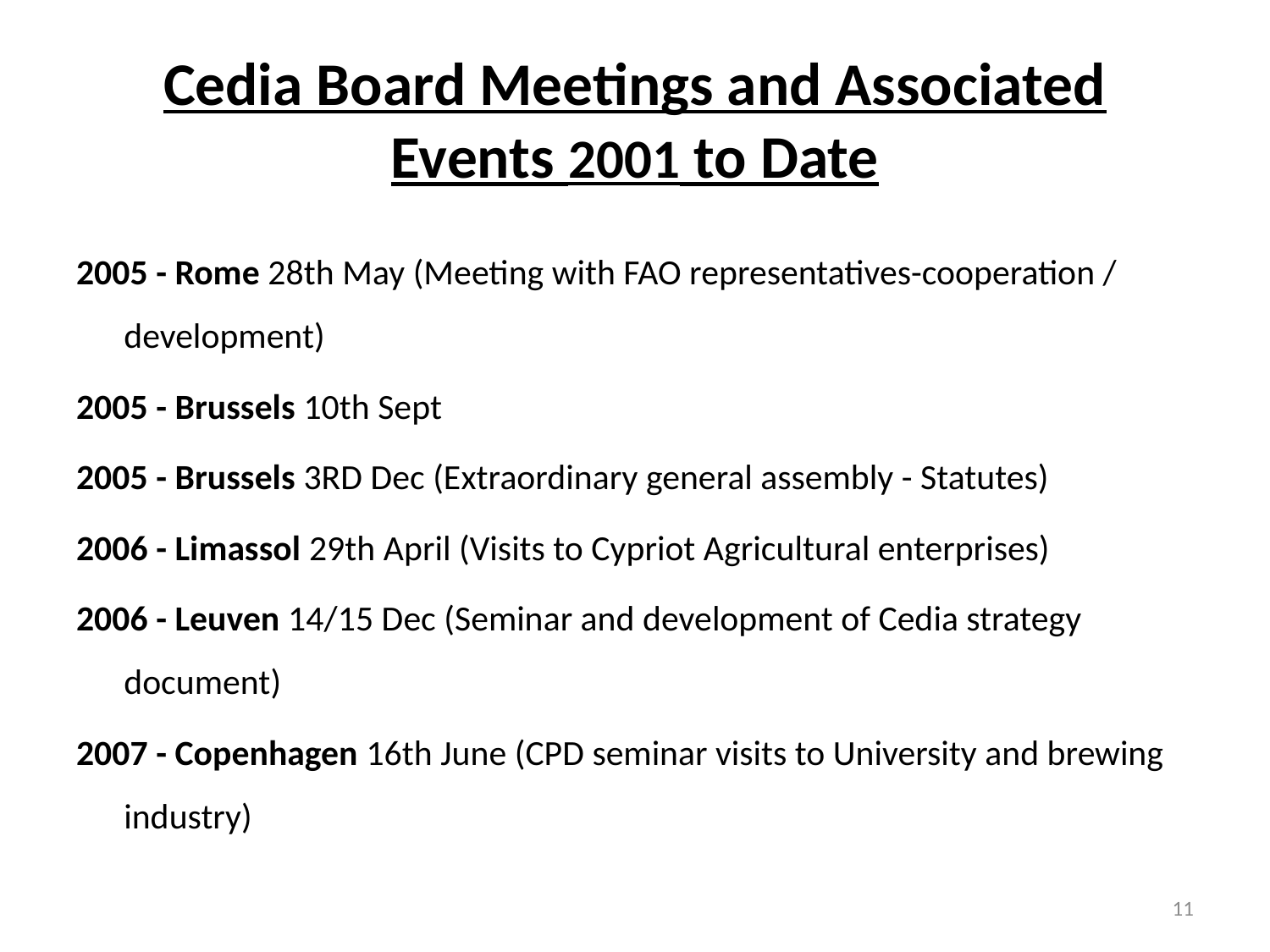

# Cedia Board Meetings and Associated Events 2001 to Date
2005 - Rome 28th May (Meeting with FAO representatives-cooperation / development)
2005 - Brussels 10th Sept
2005 - Brussels 3RD Dec (Extraordinary general assembly - Statutes)
2006 - Limassol 29th April (Visits to Cypriot Agricultural enterprises)
2006 - Leuven 14/15 Dec (Seminar and development of Cedia strategy document)
2007 - Copenhagen 16th June (CPD seminar visits to University and brewing industry)

11